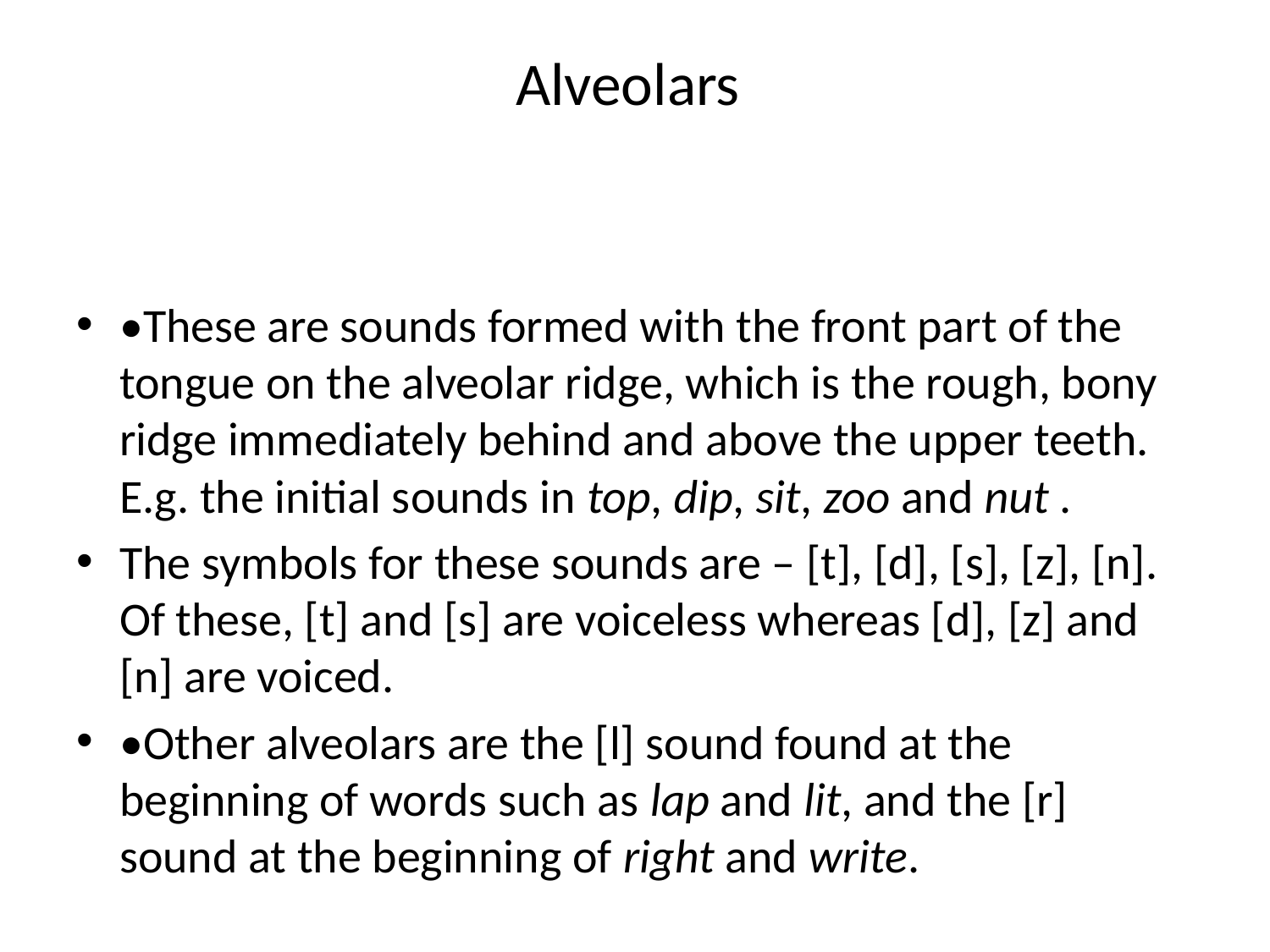

# Alveolars

•These are sounds formed with the front part of the tongue on the alveolar ridge, which is the rough, bony ridge immediately behind and above the upper teeth. E.g. the initial sounds in top, dip, sit, zoo and nut .
The symbols for these sounds are – [t], [d], [s], [z], [n]. Of these, [t] and [s] are voiceless whereas [d], [z] and [n] are voiced.
•Other alveolars are the [l] sound found at the beginning of words such as lap and lit, and the [r] sound at the beginning of right and write.